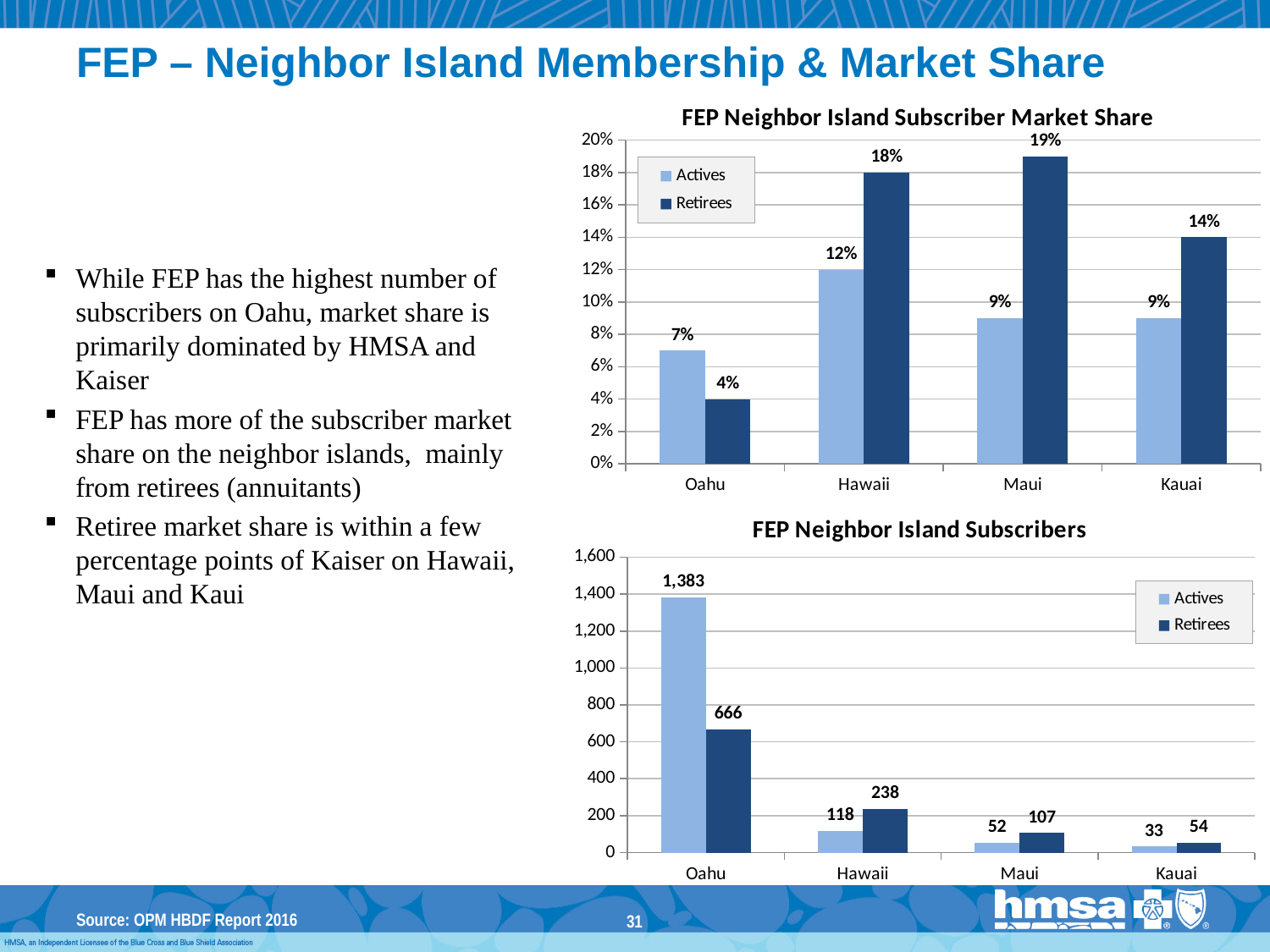

# FEP – Neighbor Island Membership & Market Share

### Chart: FEP Neighbor Island Subscriber Market Share

| Category | Actives | Retirees |
|---|---|---|
| Oahu | 0.07 | 0.04 |
| Hawaii | 0.12 | 0.18 |
| Maui | 0.09 | 0.19 |
| Kauai | 0.09 | 0.14 |
While FEP has the highest number of subscribers on Oahu, market share is primarily dominated by HMSA and Kaiser
FEP has more of the subscriber market share on the neighbor islands,  mainly from retirees (annuitants)
Retiree market share is within a few percentage points of Kaiser on Hawaii, Maui and Kaui

### Chart: FEP Neighbor Island Subscribers

| Category | Actives | Retirees |
|---|---|---|
| Oahu | 1383.0 | 666.0 |
| Hawaii | 118.0 | 238.0 |
| Maui | 52.0 | 107.0 |
| Kauai | 33.0 | 54.0 |
Source: OPM HBDF Report 2016
31